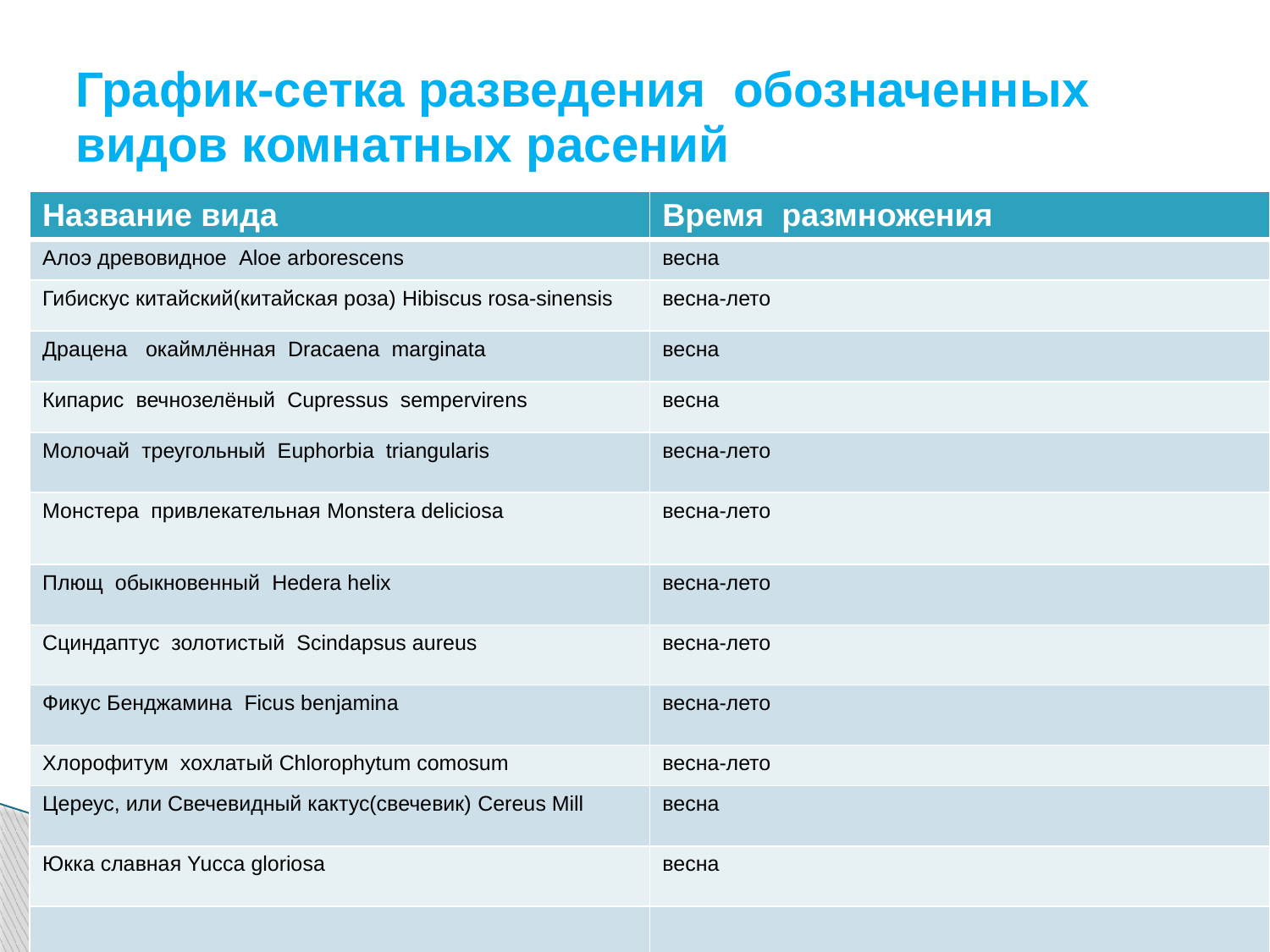

# График-сетка разведения  обозначенных видов комнатных расений
| Название вида | Время размножения |
| --- | --- |
| Алоэ древовидное Aloe arborescens | весна |
| Гибискус китайский(китайская роза) Hibiscus rosa-sinensis | весна-лето |
| Драцена окаймлённая Dracaena marginata | весна |
| Кипарис вечнозелёный Cupressus sempervirens | весна |
| Молочай треугольный Euphorbia triangularis | весна-лето |
| Монстера привлекательная Monstera deliciosa | весна-лето |
| Плющ обыкновенный Hedera helix | весна-лето |
| Сциндаптус золотистый Scindapsus aureus | весна-лето |
| Фикус Бенджамина Ficus benjamina | весна-лето |
| Хлорофитум хохлатый Chlorophytum comosum | весна-лето |
| Цереус, или Свечевидный кактус(свечевик) Cereus Mill | весна |
| Юкка славная Yucca gloriosa | весна |
|  |  |